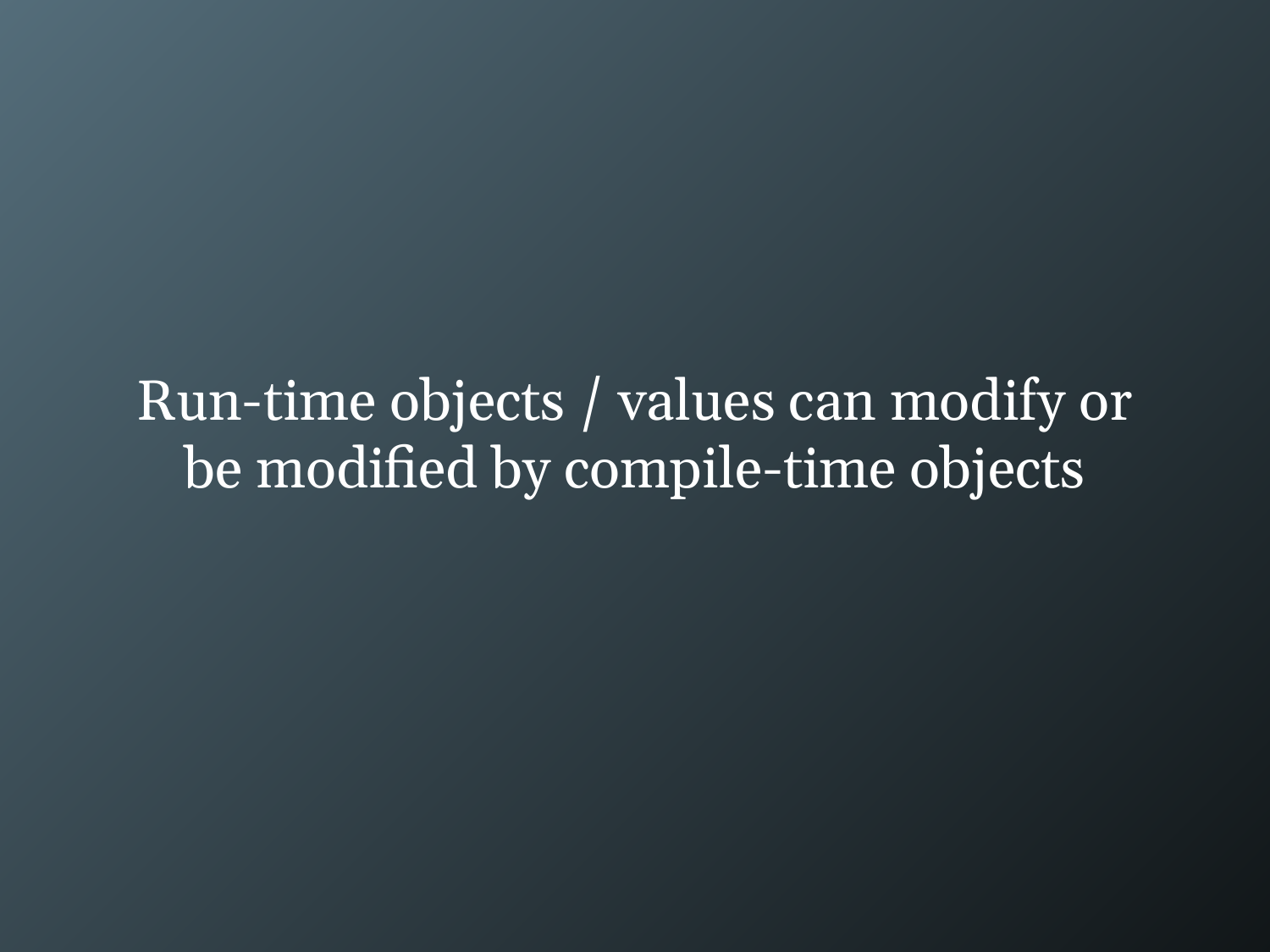

# Run-time objects / values can modify or be modified by compile-time objects